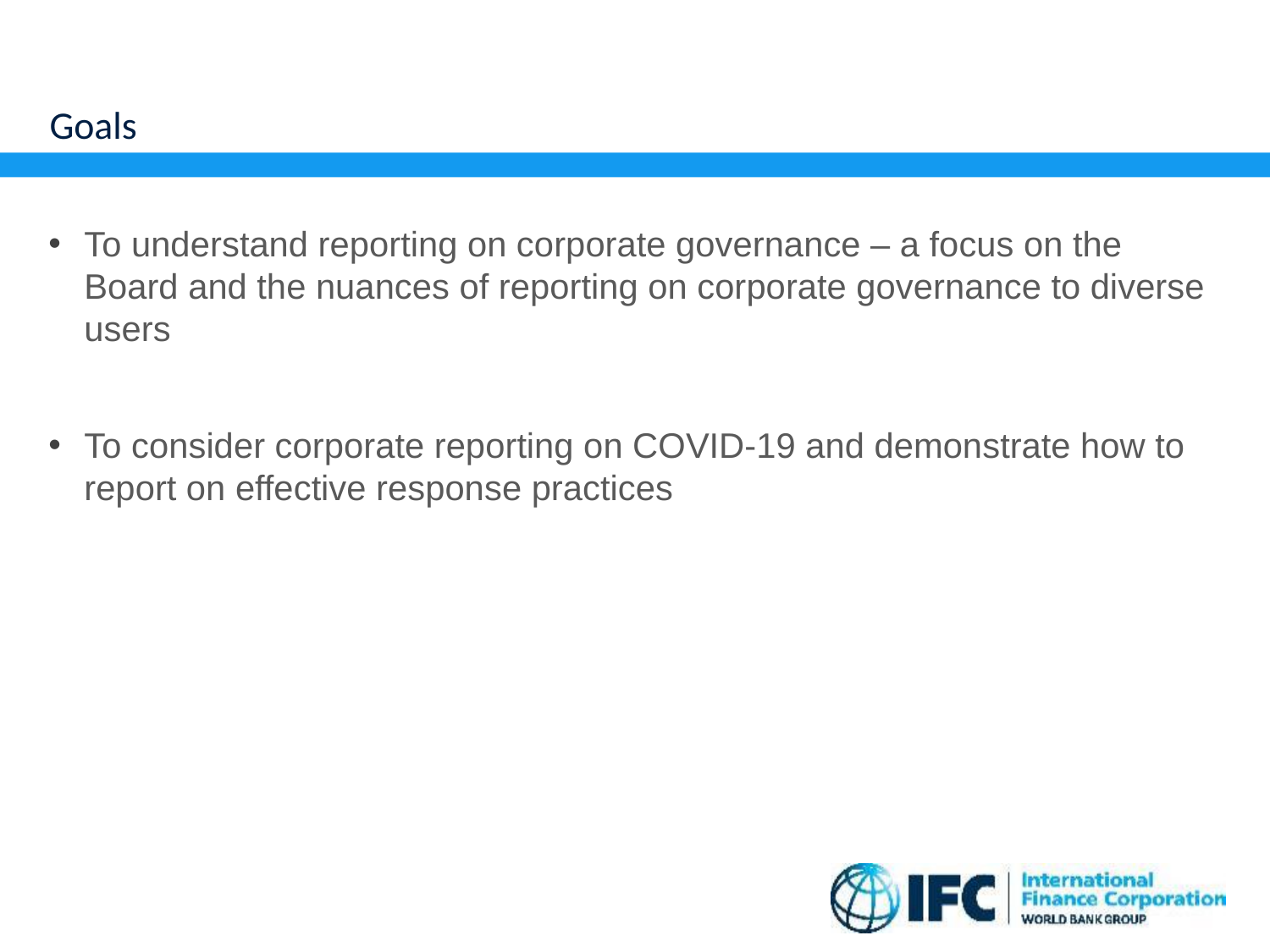

# Goals
To understand reporting on corporate governance – a focus on the Board and the nuances of reporting on corporate governance to diverse users

To consider corporate reporting on COVID-19 and demonstrate how to report on effective response practices